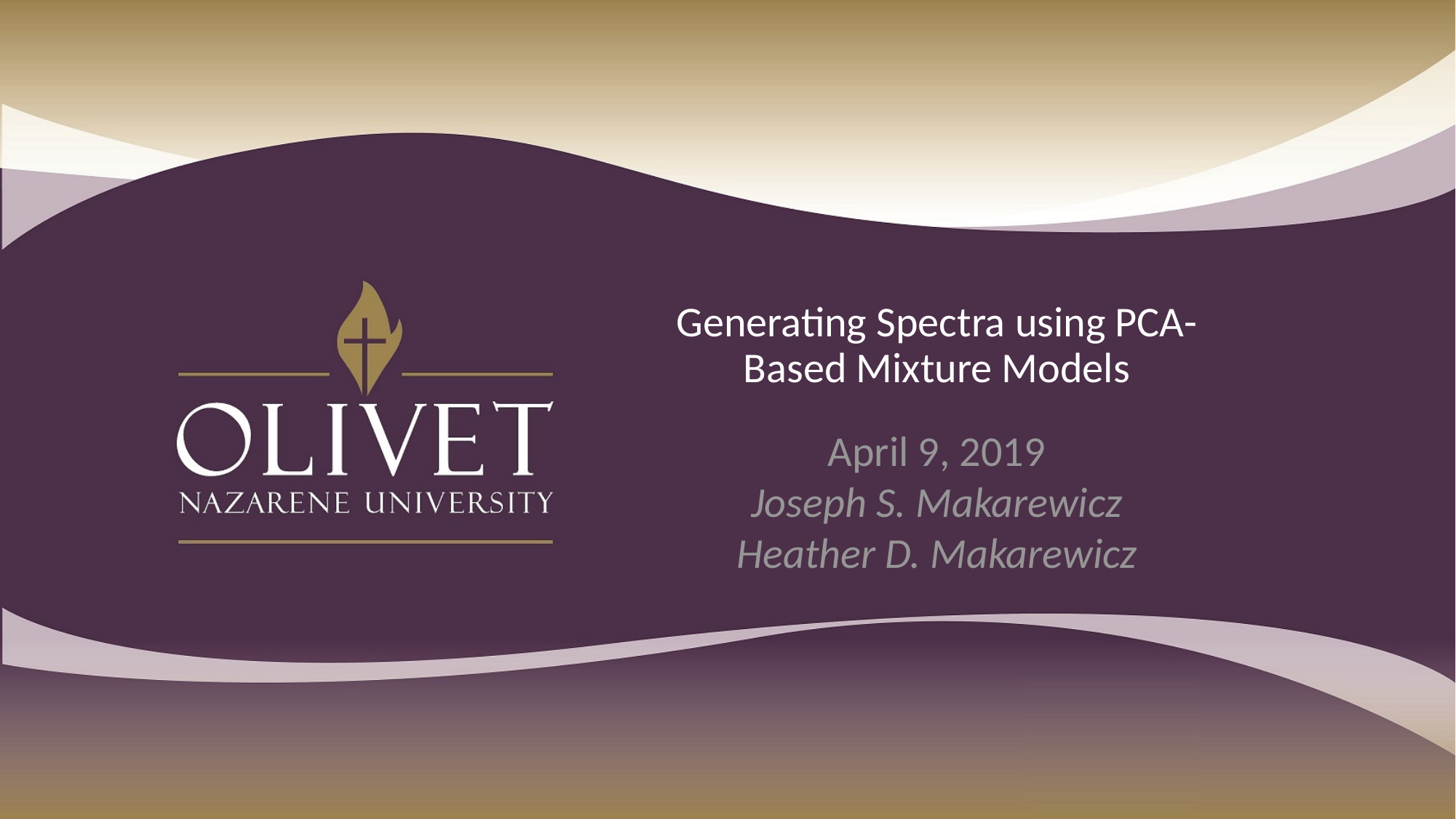

# Generating Spectra using PCA-Based Mixture Models
April 9, 2019
Joseph S. Makarewicz
Heather D. Makarewicz